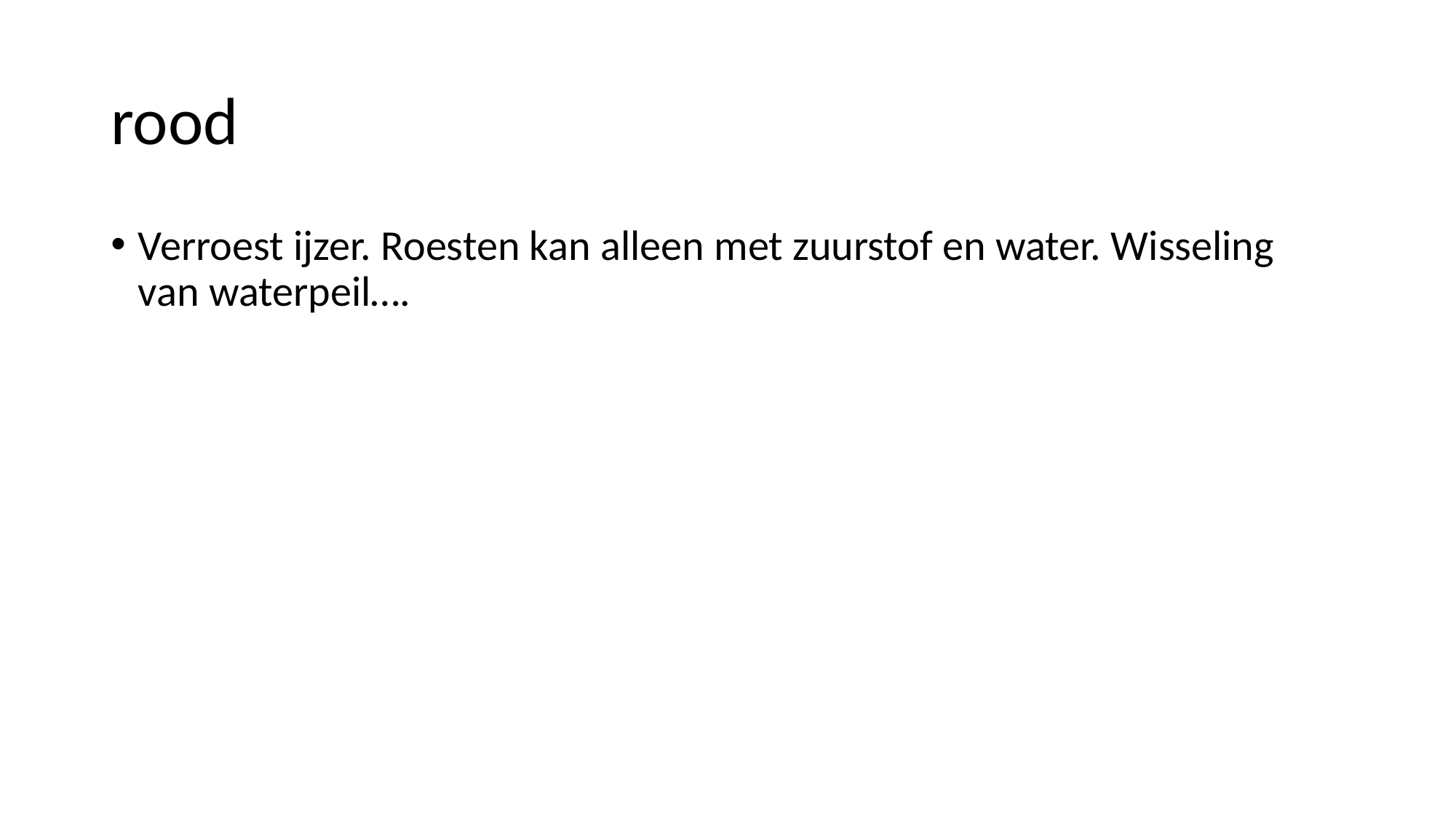

# rood
Verroest ijzer. Roesten kan alleen met zuurstof en water. Wisseling van waterpeil….